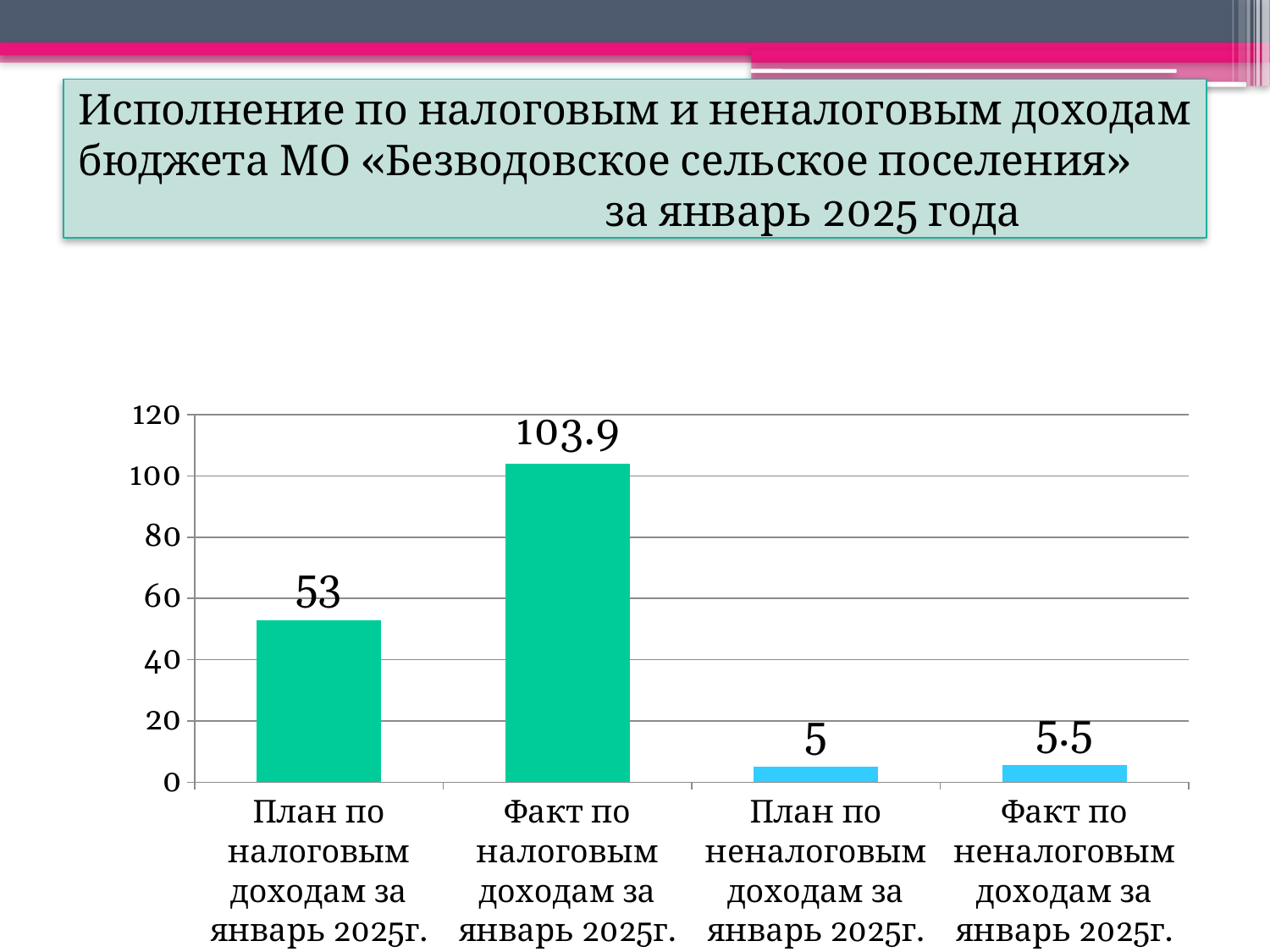

# Исполнение по налоговым и неналоговым доходам бюджета МО «Безводовское сельское поселения»                                          за январь 2025 года

### Chart

| Category | Столбец1 |
|---|---|
| План по налоговым доходам за январь 2025г. | 53.0 |
| Факт по налоговым доходам за январь 2025г. | 103.9 |
| План по неналоговым доходам за январь 2025г. | 5.0 |
| Факт по неналоговым доходам за январь 2025г. | 5.5 |